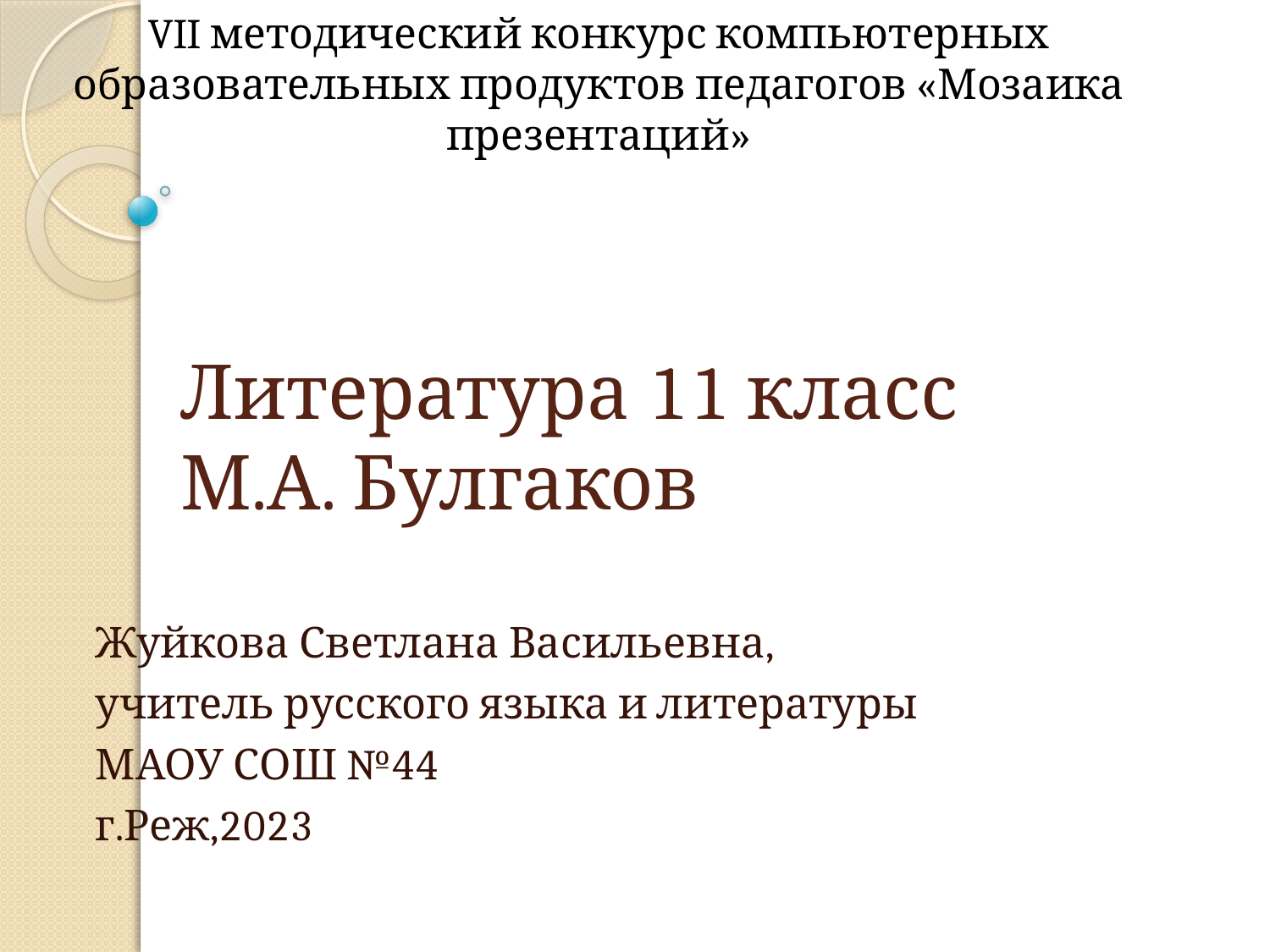

VII методический конкурс компьютерных образовательных продуктов педагогов «Мозаика презентаций»
# Литература 11 класс М.А. Булгаков
Жуйкова Светлана Васильевна,
учитель русского языка и литературы
МАОУ СОШ №44
г.Реж,2023